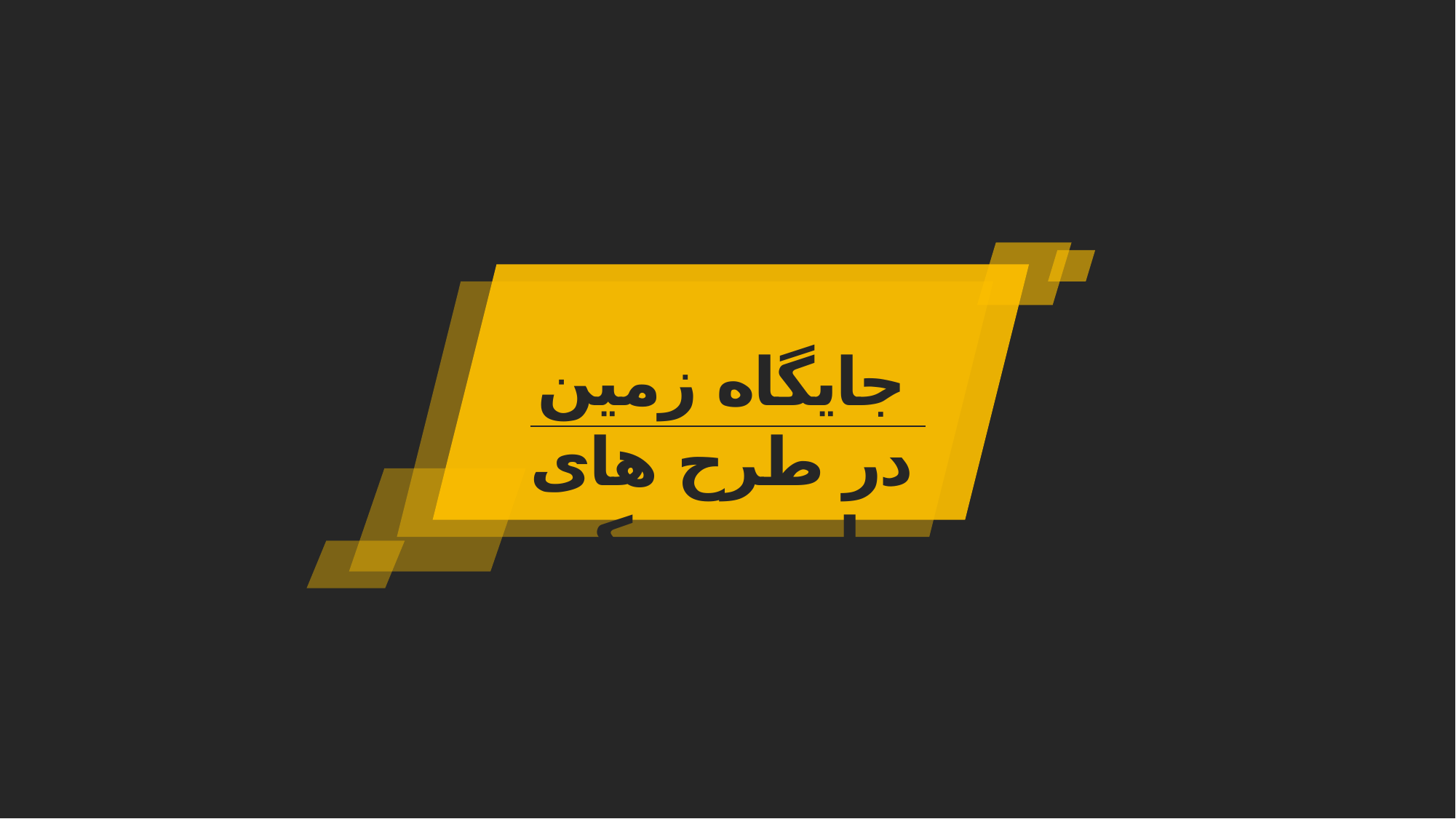

جایگاه زمین در طرح های جامع مسکن